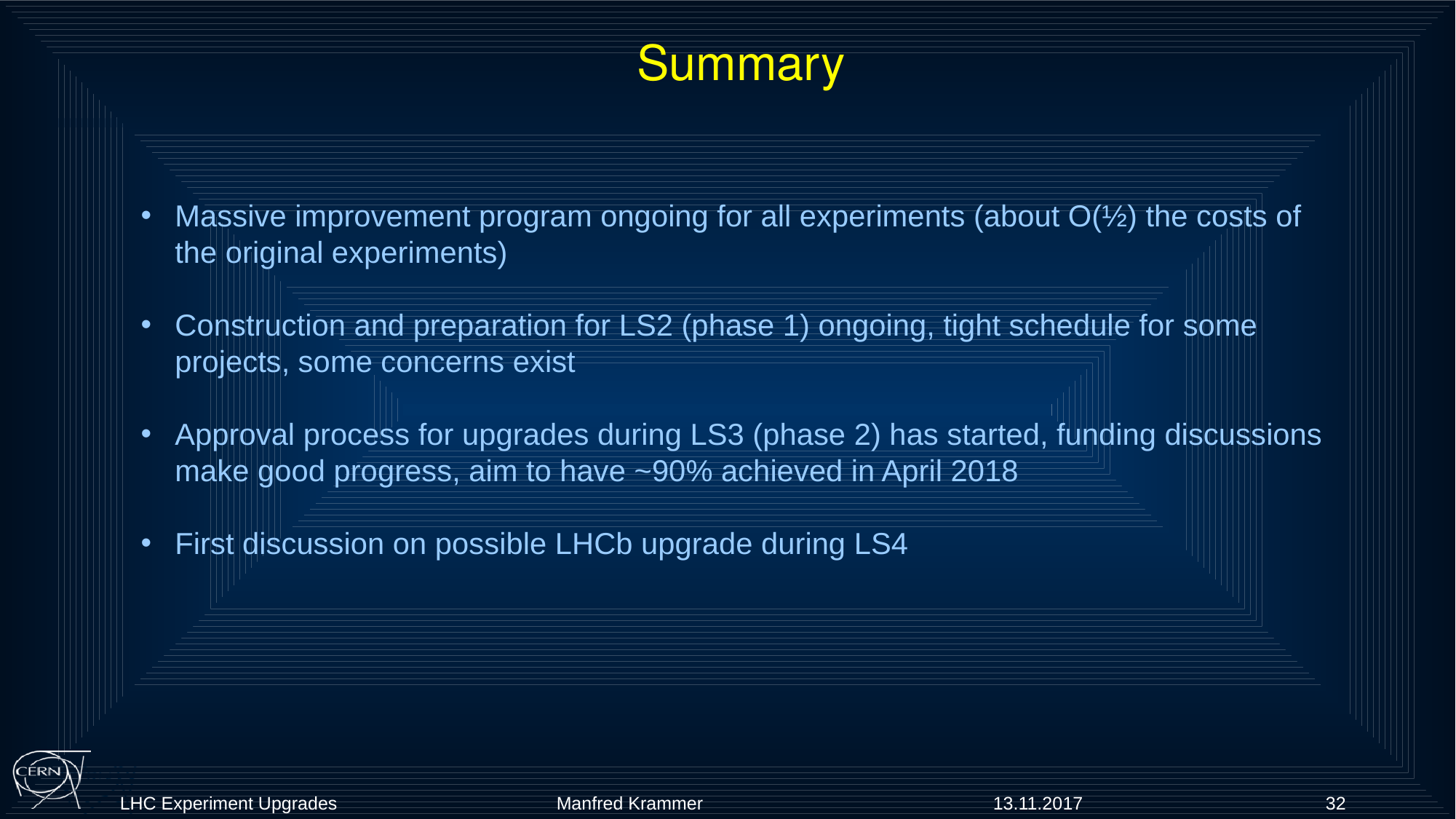

Summary
Massive improvement program ongoing for all experiments (about O(½) the costs of the original experiments)

Construction and preparation for LS2 (phase 1) ongoing, tight schedule for some projects, some concerns exist

Approval process for upgrades during LS3 (phase 2) has started, funding discussions make good progress, aim to have ~90% achieved in April 2018

First discussion on possible LHCb upgrade during LS4